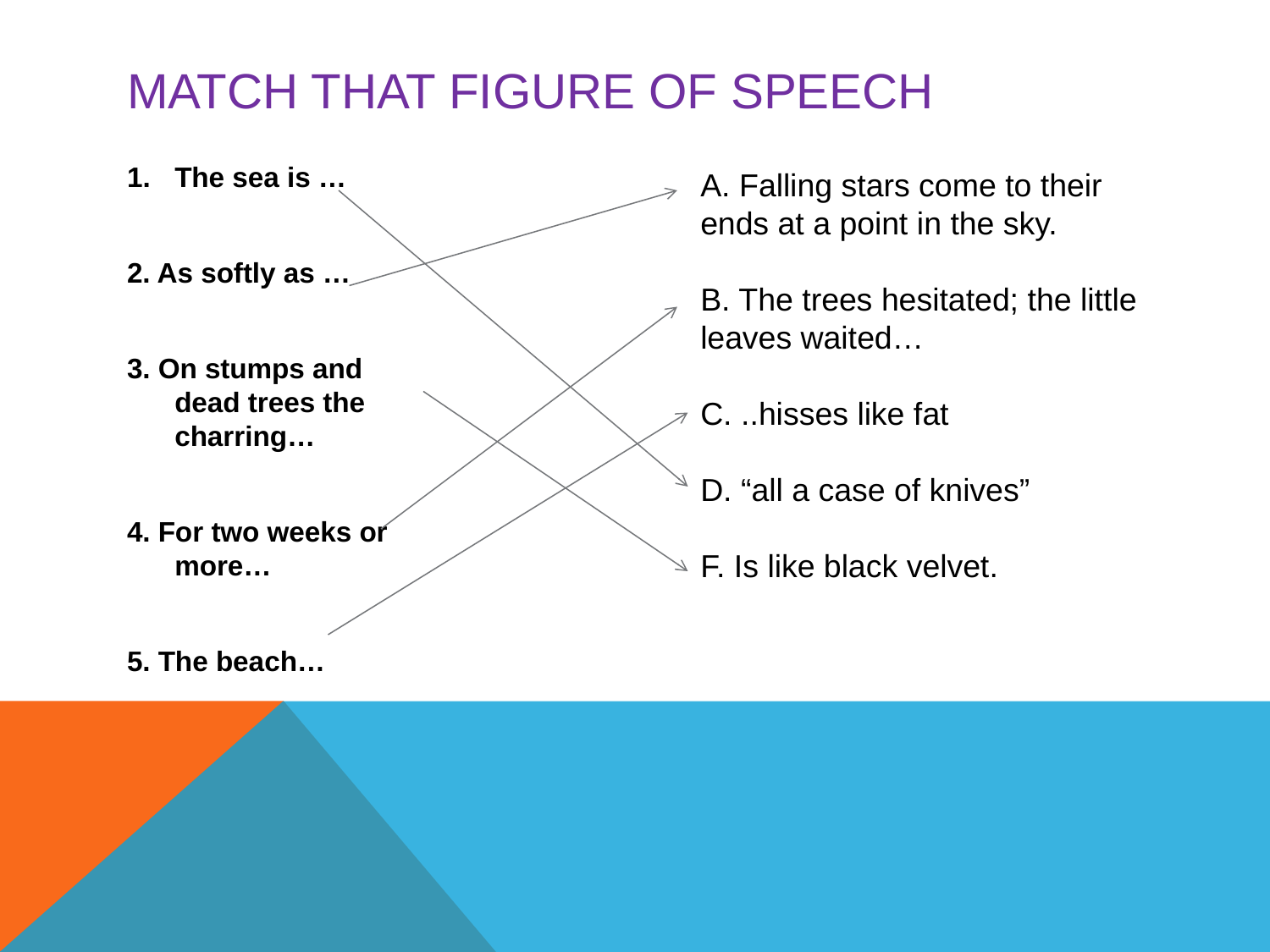

# Match That figure of Speech
The sea is …

2. As softly as …

3. On stumps and dead trees the charring…

4. For two weeks or more…

5. The beach…

A. Falling stars come to their ends at a point in the sky.

B. The trees hesitated; the little leaves waited…

C. ..hisses like fat

D. “all a case of knives”

F. Is like black velvet.